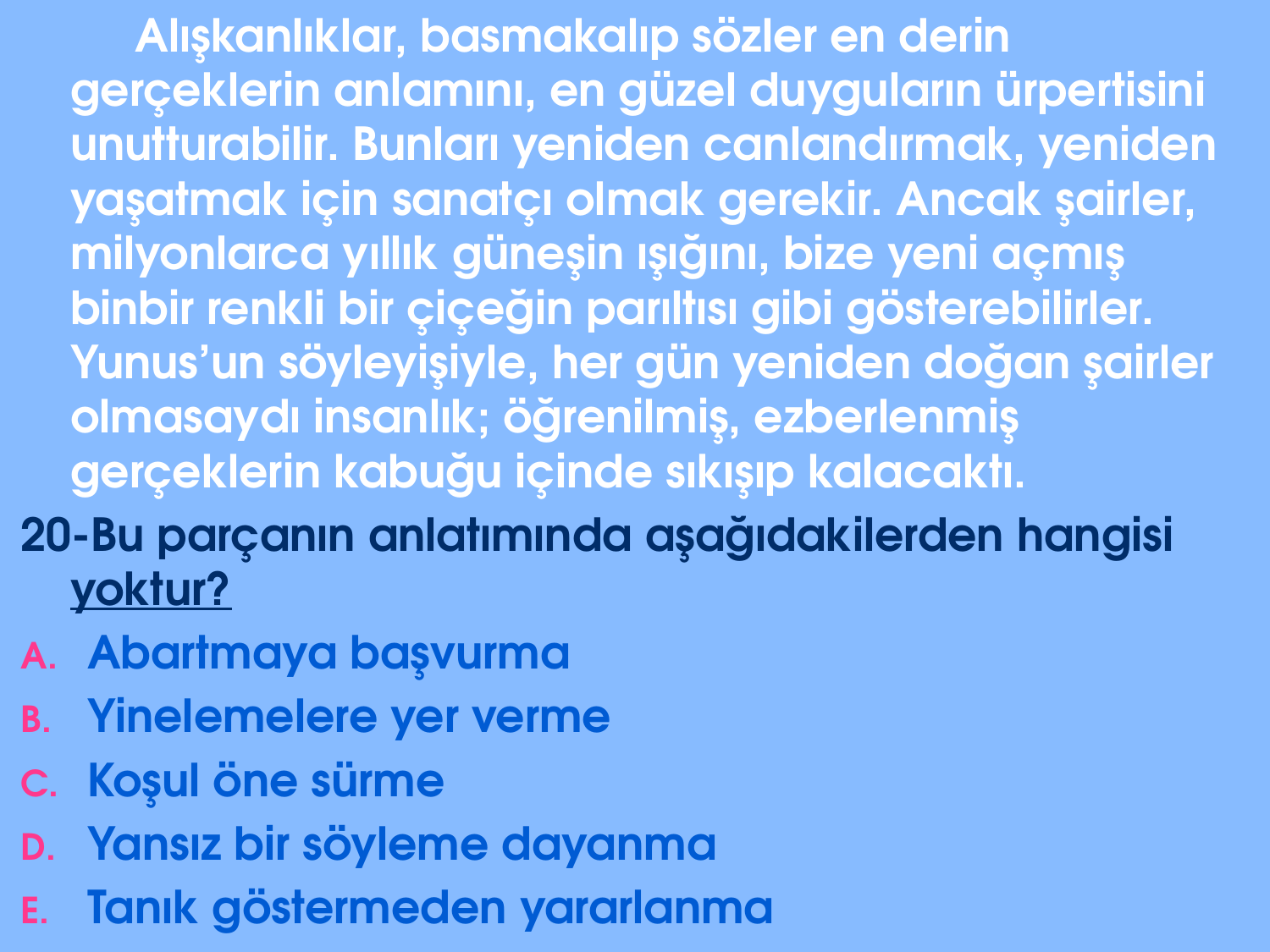

Alışkanlıklar, basmakalıp sözler en derin gerçeklerin anlamını, en güzel duyguların ürpertisini unutturabilir. Bunları yeniden canlandırmak, yeniden yaşatmak için sanatçı olmak gerekir. Ancak şairler, milyonlarca yıllık güneşin ışığını, bize yeni açmış binbir renkli bir çiçeğin parıltısı gibi gösterebilirler. Yunus’un söyleyişiyle, her gün yeniden doğan şairler olmasaydı insanlık; öğrenilmiş, ezberlenmiş gerçeklerin kabuğu içinde sıkışıp kalacaktı.
20-Bu parçanın anlatımında aşağıdakilerden hangisi yoktur?
Abartmaya başvurma
Yinelemelere yer verme
Koşul öne sürme
Yansız bir söyleme dayanma
Tanık göstermeden yararlanma